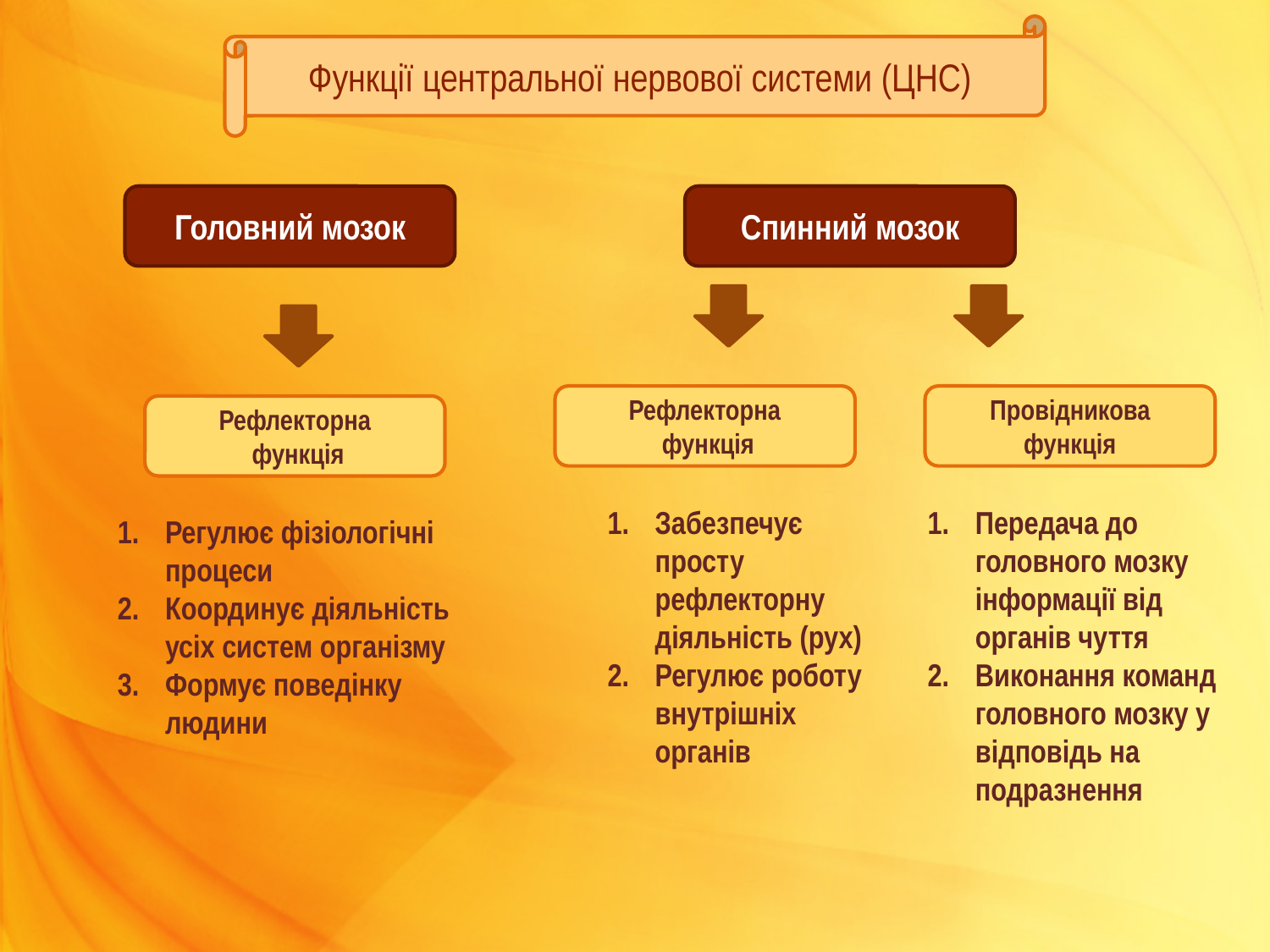

Функції центральної нервової системи (ЦНС)
Головний мозок
Спинний мозок

Рефлекторна
 функція
Провідникова функція
Рефлекторна
 функція
Забезпечує просту рефлекторну діяльність (рух)
Регулює роботу внутрішніх органів
Передача до головного мозку інформації від органів чуття
Виконання команд головного мозку у відповідь на подразнення
Регулює фізіологічні процеси
Координує діяльність усіх систем організму
Формує поведінку людини